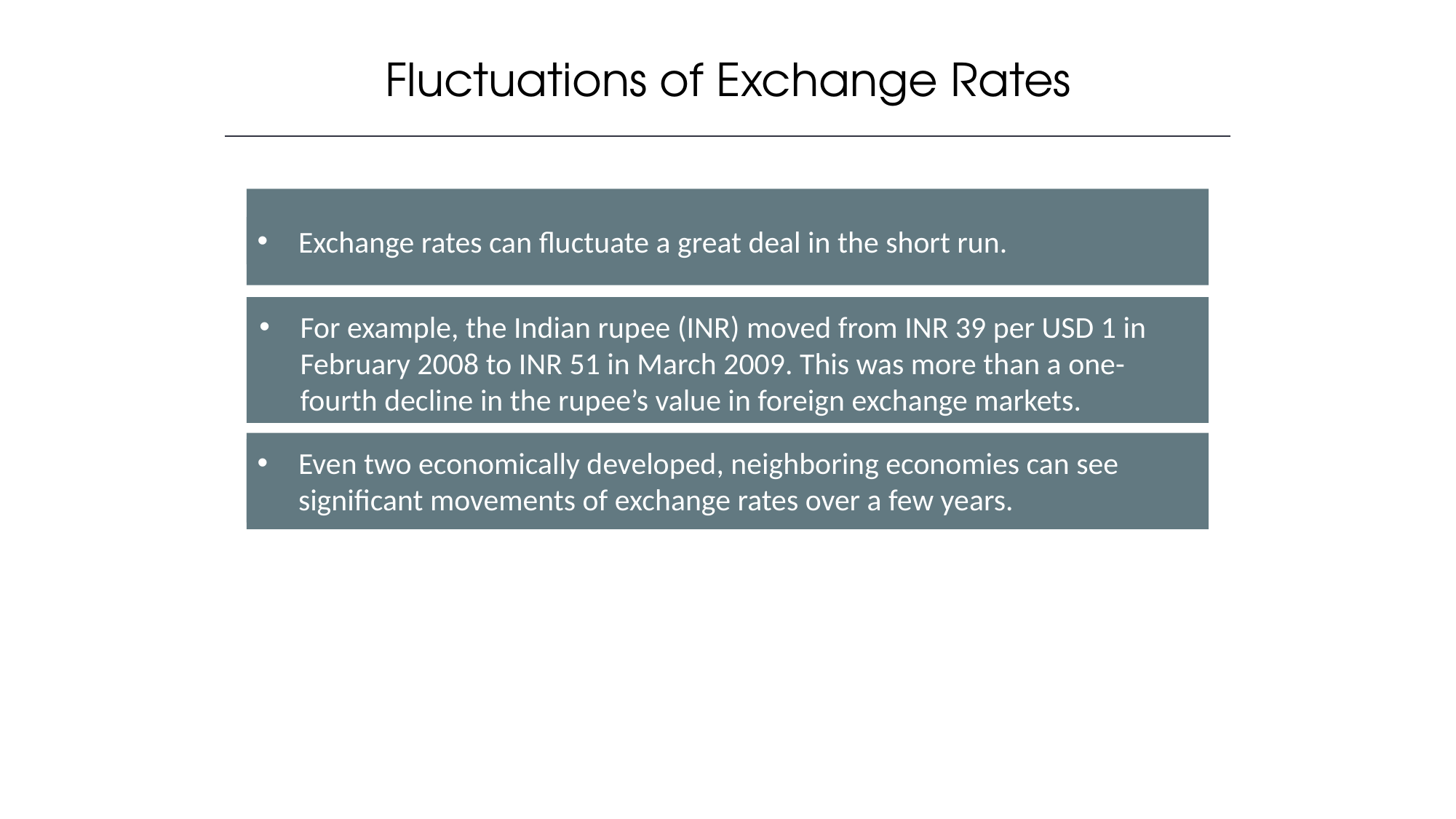

Fluctuations of Exchange Rates

Exchange rates can fluctuate a great deal in the short run.

For example, the Indian rupee (INR) moved from INR 39 per USD 1 in February 2008 to INR 51 in March 2009. This was more than a one-fourth decline in the rupee’s value in foreign exchange markets.

Even two economically developed, neighboring economies can see significant movements of exchange rates over a few years.